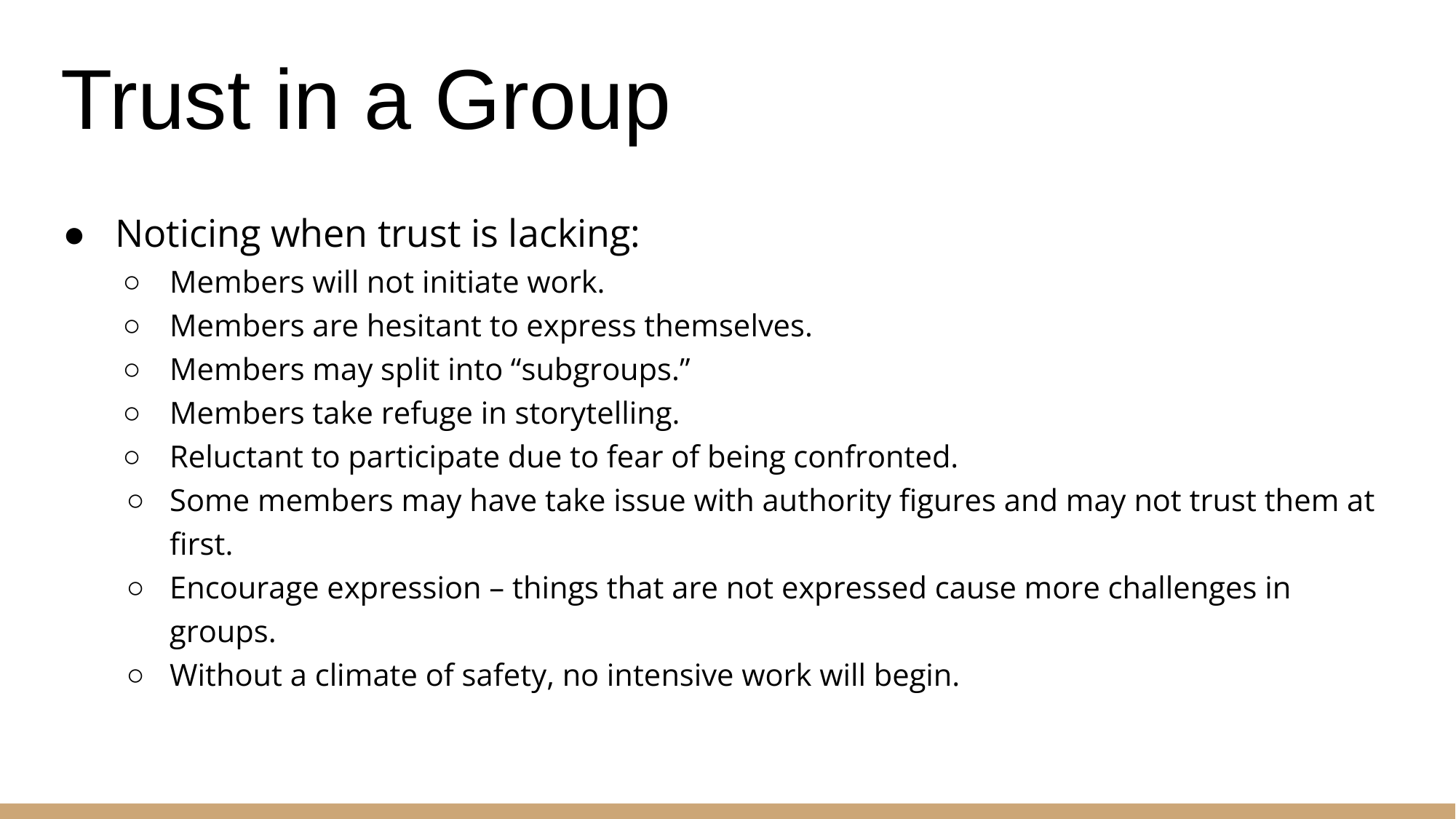

# Trust in a Group
Noticing when trust is lacking:
Members will not initiate work.
Members are hesitant to express themselves.
Members may split into “subgroups.”
Members take refuge in storytelling.
Reluctant to participate due to fear of being confronted.
Some members may have take issue with authority figures and may not trust them at first.
Encourage expression – things that are not expressed cause more challenges in groups.
Without a climate of safety, no intensive work will begin.